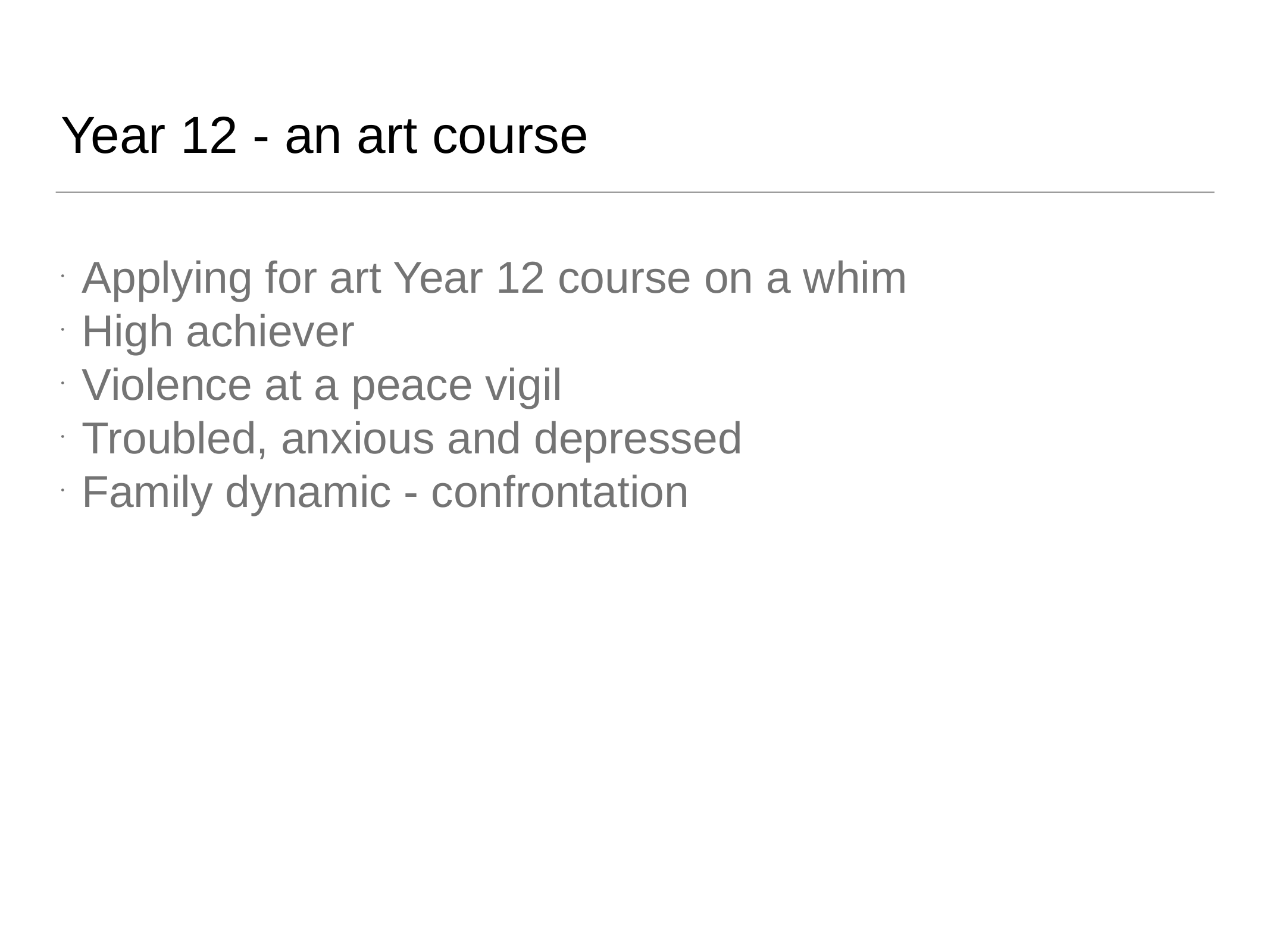

Year 12 - an art course

Applying for art Year 12 course on a whim
High achiever
Violence at a peace vigil
Troubled, anxious and depressed
Family dynamic - confrontation